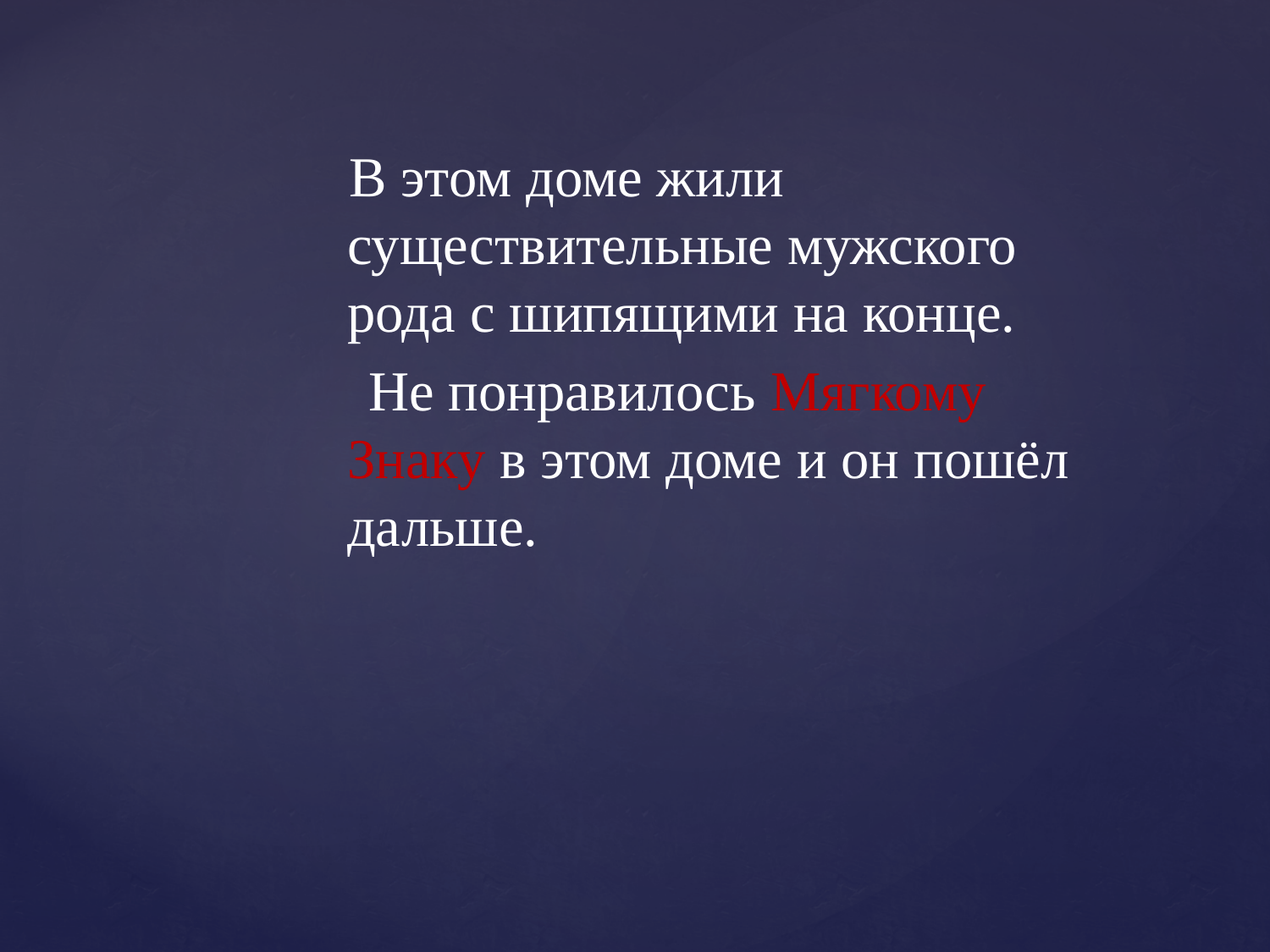

В этом доме жили существительные мужского рода с шипящими на конце.
    Не понравилось Мягкому Знаку в этом доме и он пошёл дальше.
#